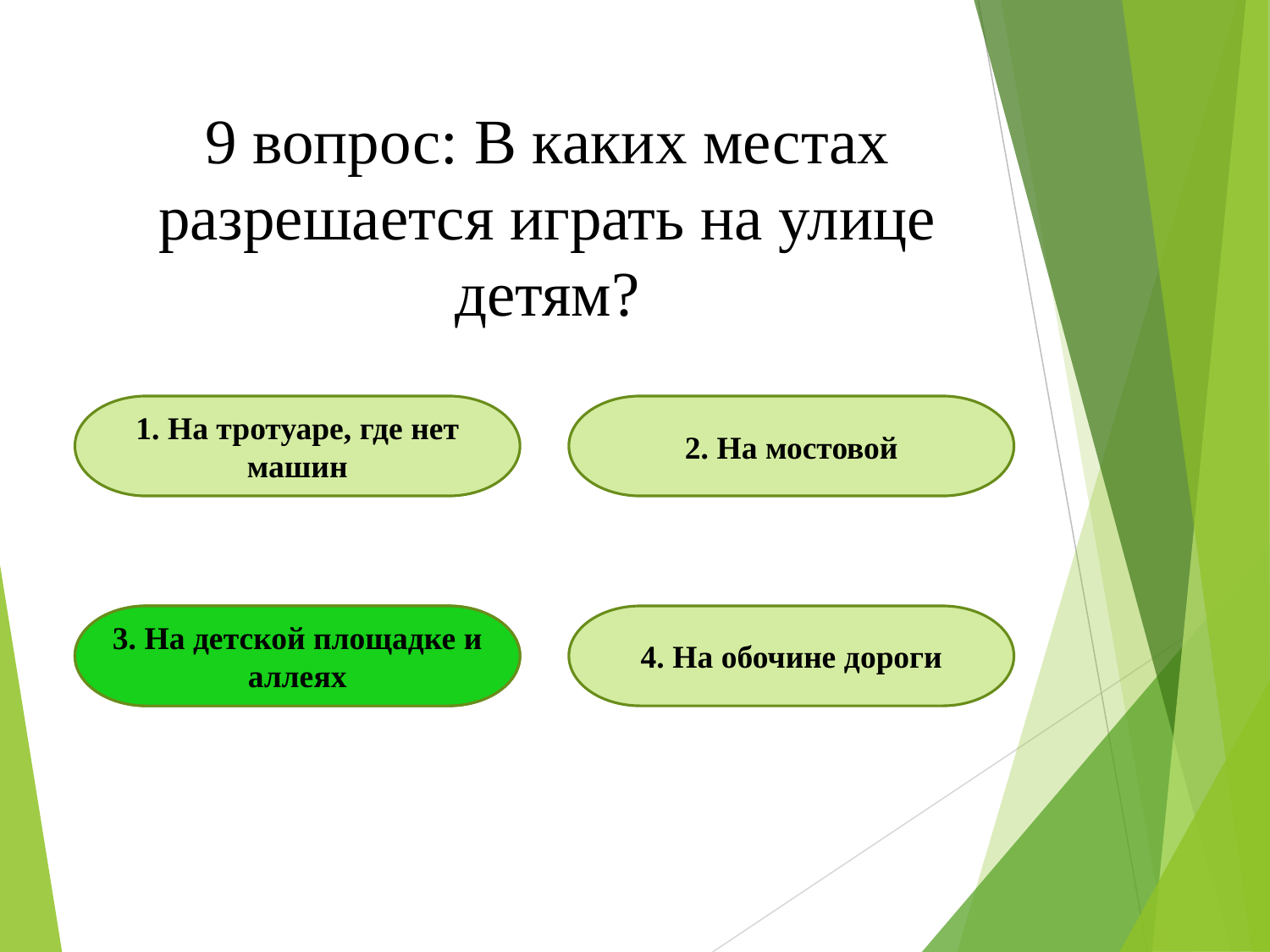

9 вопрос: В каких местах разрешается играть на улице детям?
1. На тротуаре, где нет машин
2. На мостовой
3. На детской площадке и аллеях
3. На детской площадке и аллеях
4. На обочине дороги